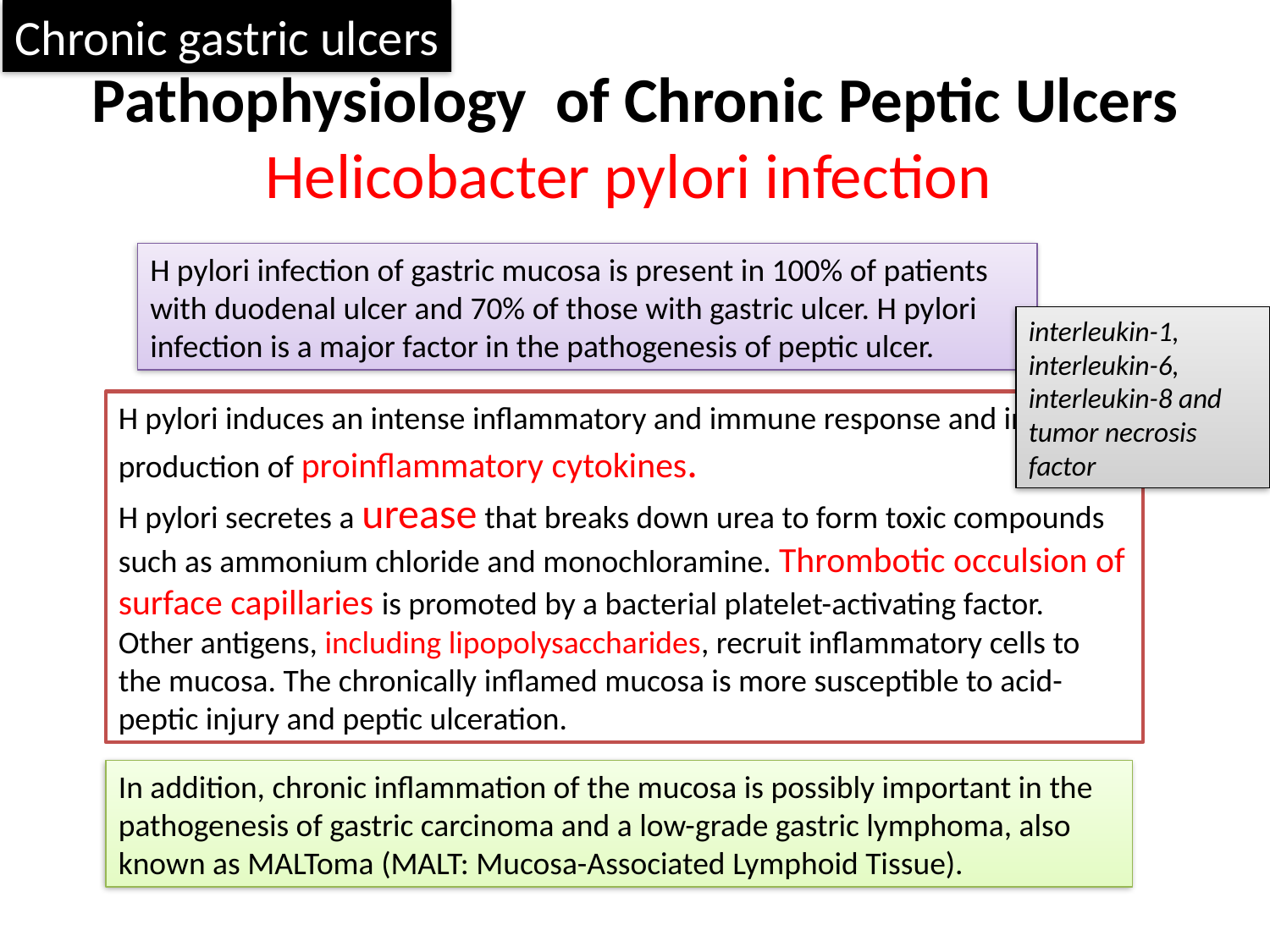

Chronic gastric ulcers
Pathophysiology  of Chronic Peptic Ulcers
Helicobacter pylori infection
H pylori infection of gastric mucosa is present in 100% of patients with duodenal ulcer and 70% of those with gastric ulcer. H pylori infection is a major factor in the pathogenesis of peptic ulcer.
interleukin-1, interleukin-6,  interleukin-8 and tumor necrosis factor
H pylori induces an intense inflammatory and immune response and increased production of proinflammatory cytokines.
H pylori secretes a urease that breaks down urea to form toxic compounds such as ammonium chloride and monochloramine. Thrombotic occulsion of surface capillaries is promoted by a bacterial platelet-activating factor.   Other antigens, including lipopolysaccharides, recruit inflammatory cells to the mucosa. The chronically inflamed mucosa is more susceptible to acid-peptic injury and peptic ulceration.
In addition, chronic inflammation of the mucosa is possibly important in the pathogenesis of gastric carcinoma and a low-grade gastric lymphoma, also known as MALToma (MALT: Mucosa-Associated Lymphoid Tissue).